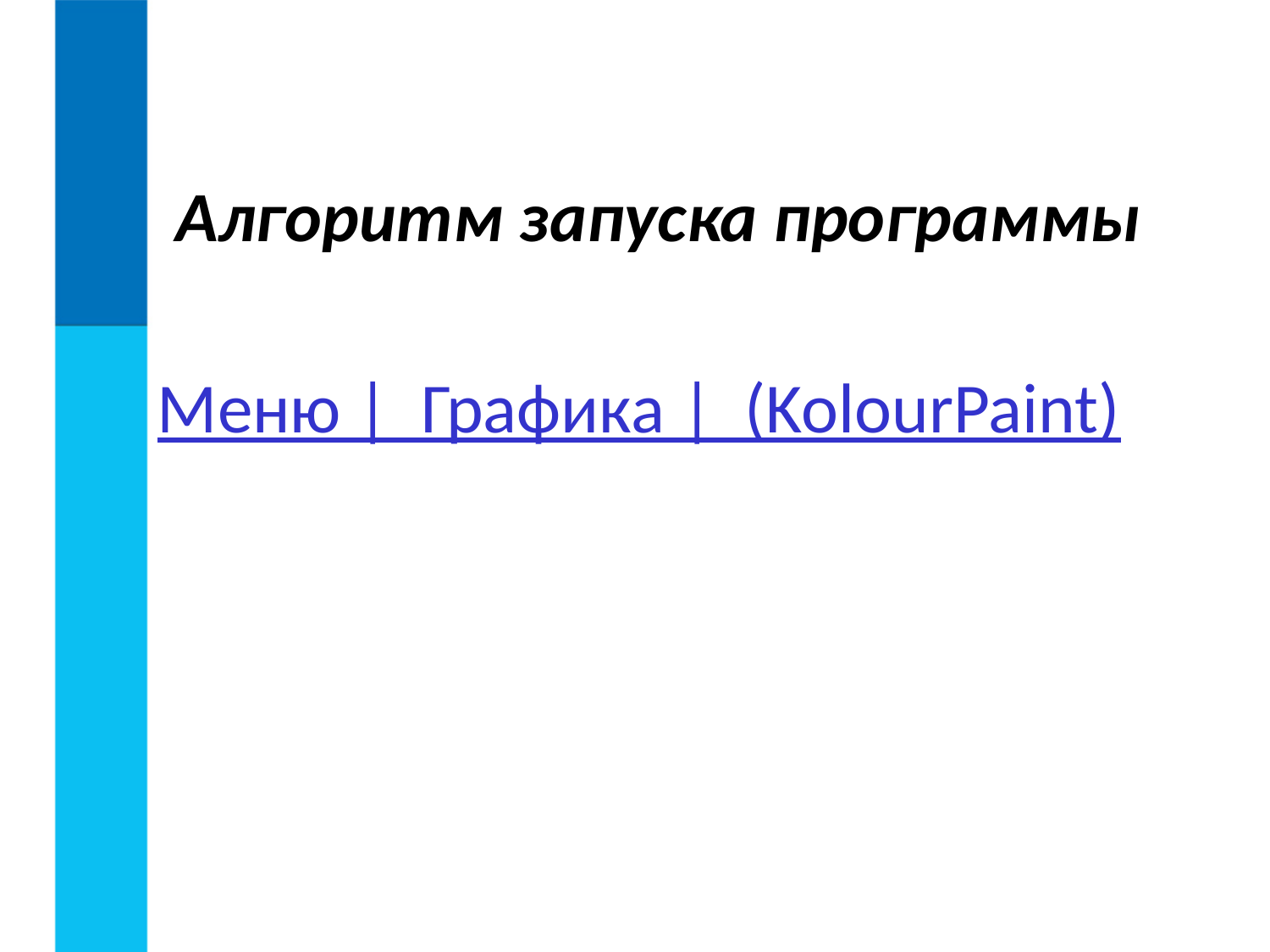

# Алгоритм запуска программы
Меню |  Графика |  (KolourPaint)